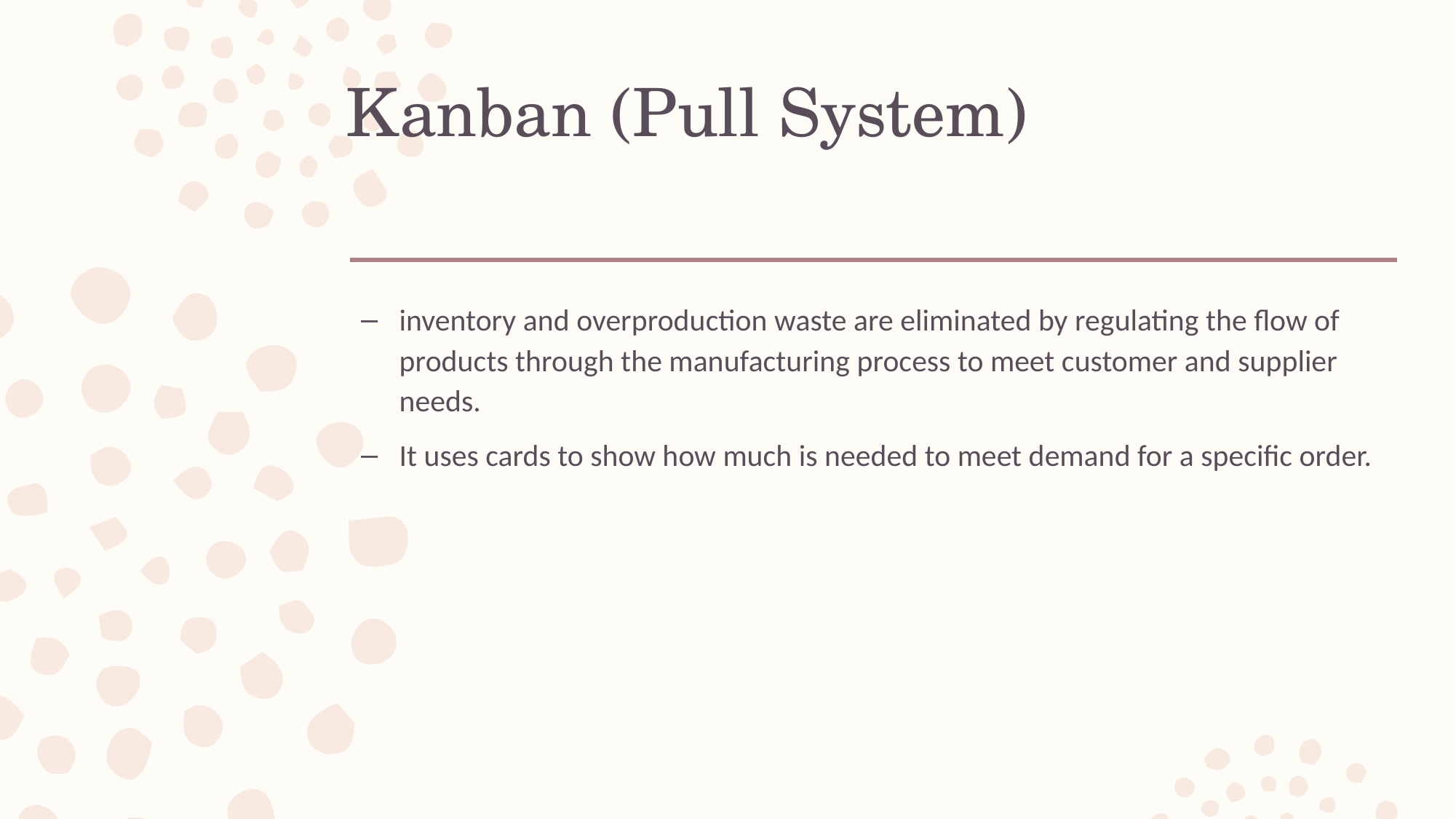

# Kanban (Pull System)
inventory and overproduction waste are eliminated by regulating the flow of products through the manufacturing process to meet customer and supplier needs.
It uses cards to show how much is needed to meet demand for a specific order.